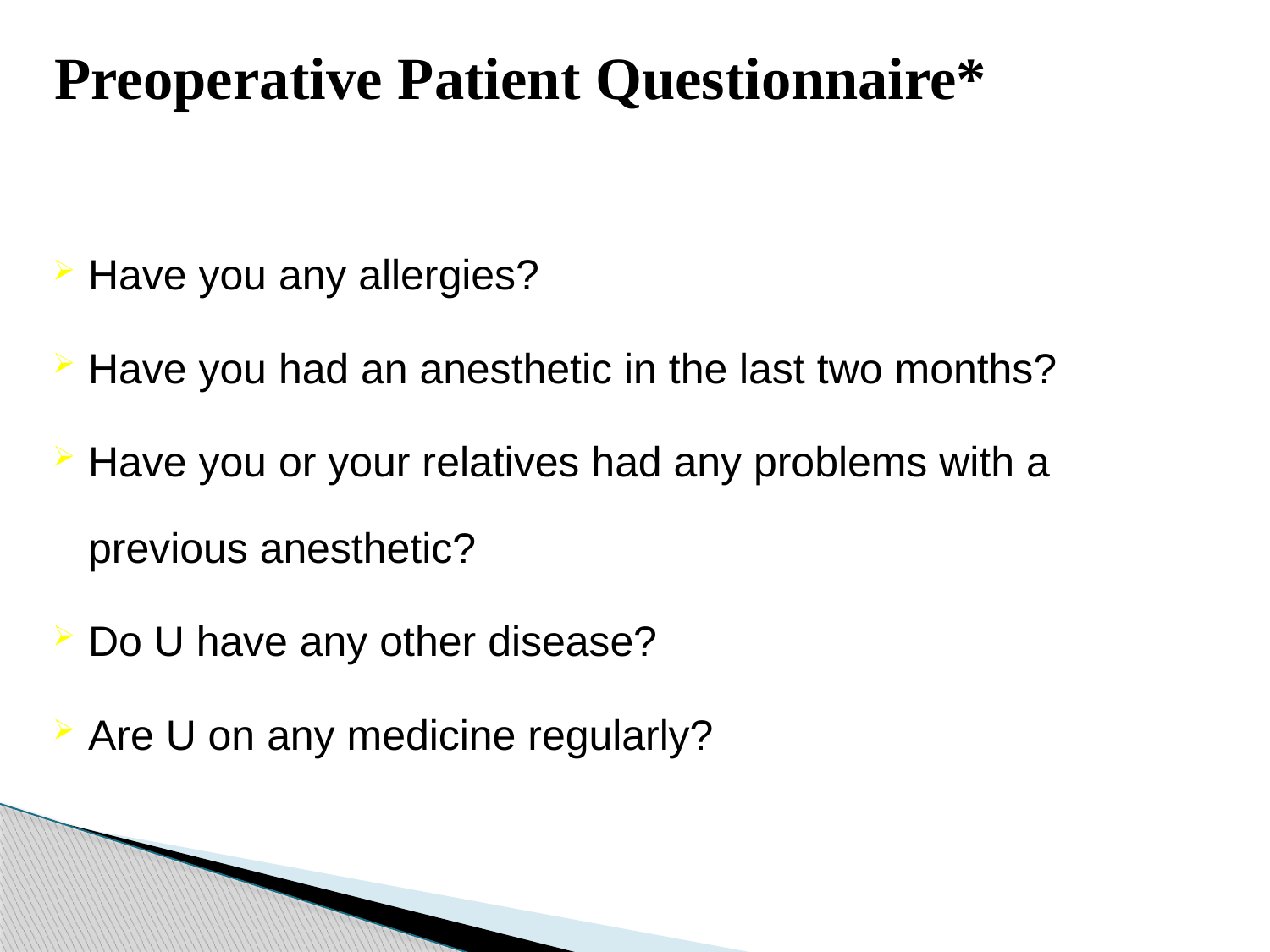

# Preoperative Patient Questionnaire*
Have you any allergies?
Have you had an anesthetic in the last two months?
Have you or your relatives had any problems with a previous anesthetic?
Do U have any other disease?
Are U on any medicine regularly?